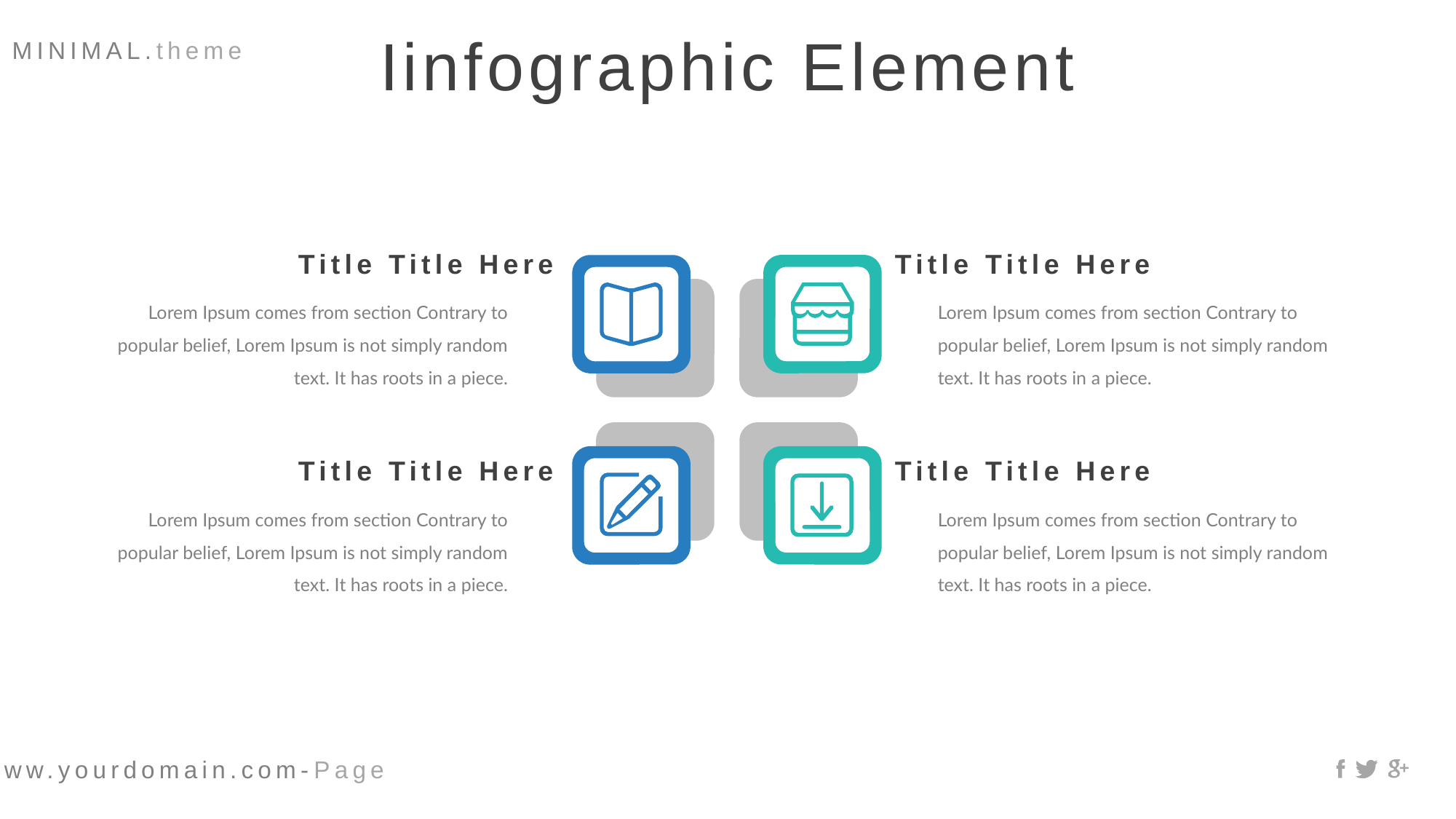

Iinfographic Element

Title Title Here
Title Title Here

Lorem Ipsum comes from section Contrary to popular belief, Lorem Ipsum is not simply random text. It has roots in a piece.
Lorem Ipsum comes from section Contrary to popular belief, Lorem Ipsum is not simply random text. It has roots in a piece.
Title Title Here
Title Title Here

Lorem Ipsum comes from section Contrary to popular belief, Lorem Ipsum is not simply random text. It has roots in a piece.
Lorem Ipsum comes from section Contrary to popular belief, Lorem Ipsum is not simply random text. It has roots in a piece.